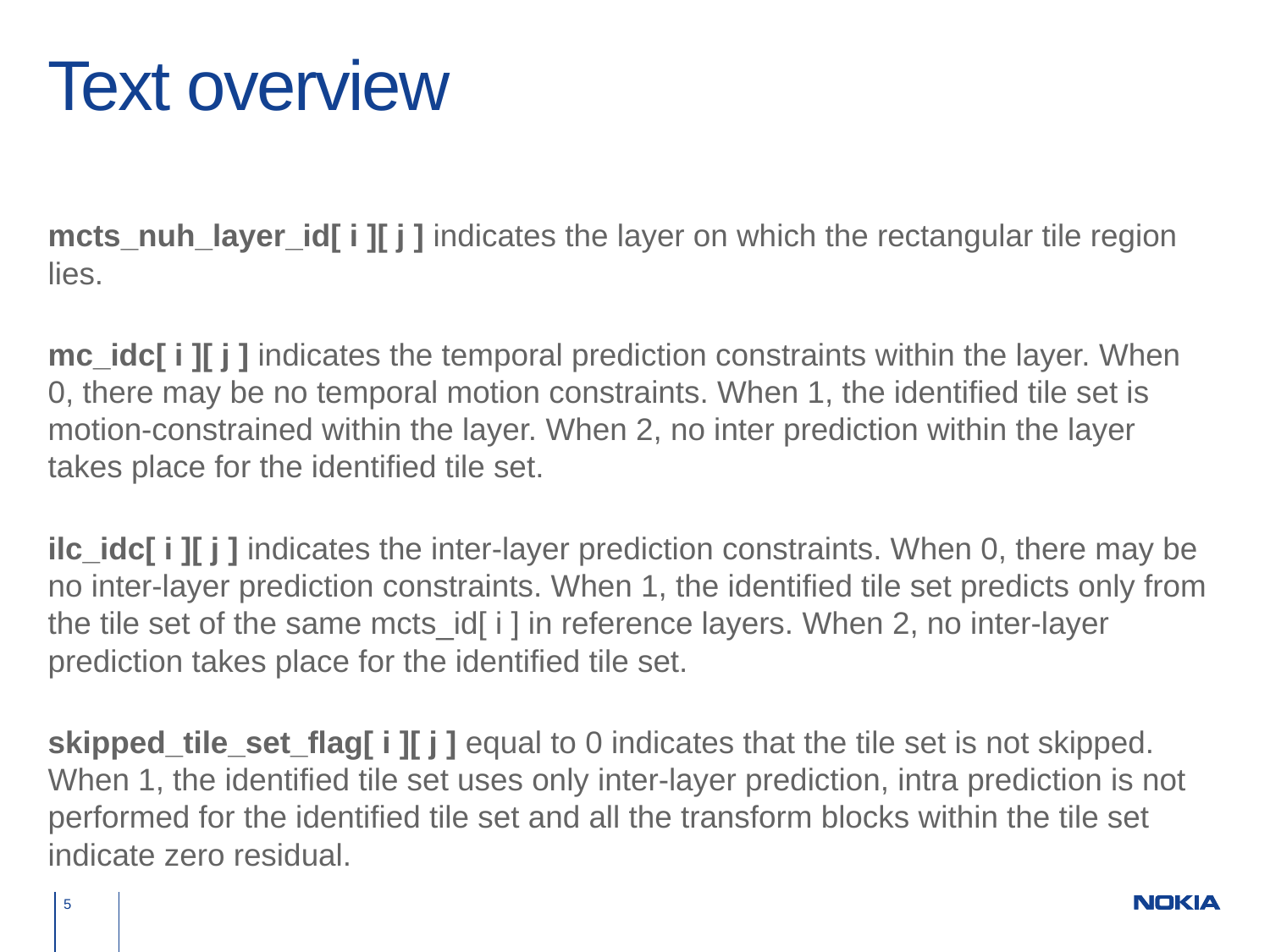

# Text overview
mcts_nuh_layer_id[ i ][ j ] indicates the layer on which the rectangular tile region lies.

mc_idc[ i ][ j ] indicates the temporal prediction constraints within the layer. When 0, there may be no temporal motion constraints. When 1, the identified tile set is motion-constrained within the layer. When 2, no inter prediction within the layer takes place for the identified tile set.

ilc_idc[ i ][ j ] indicates the inter-layer prediction constraints. When 0, there may be no inter-layer prediction constraints. When 1, the identified tile set predicts only from the tile set of the same mcts_id[ i ] in reference layers. When 2, no inter-layer prediction takes place for the identified tile set.

skipped_tile_set_flag[ i ][ j ] equal to 0 indicates that the tile set is not skipped. When 1, the identified tile set uses only inter-layer prediction, intra prediction is not performed for the identified tile set and all the transform blocks within the tile set indicate zero residual.

5